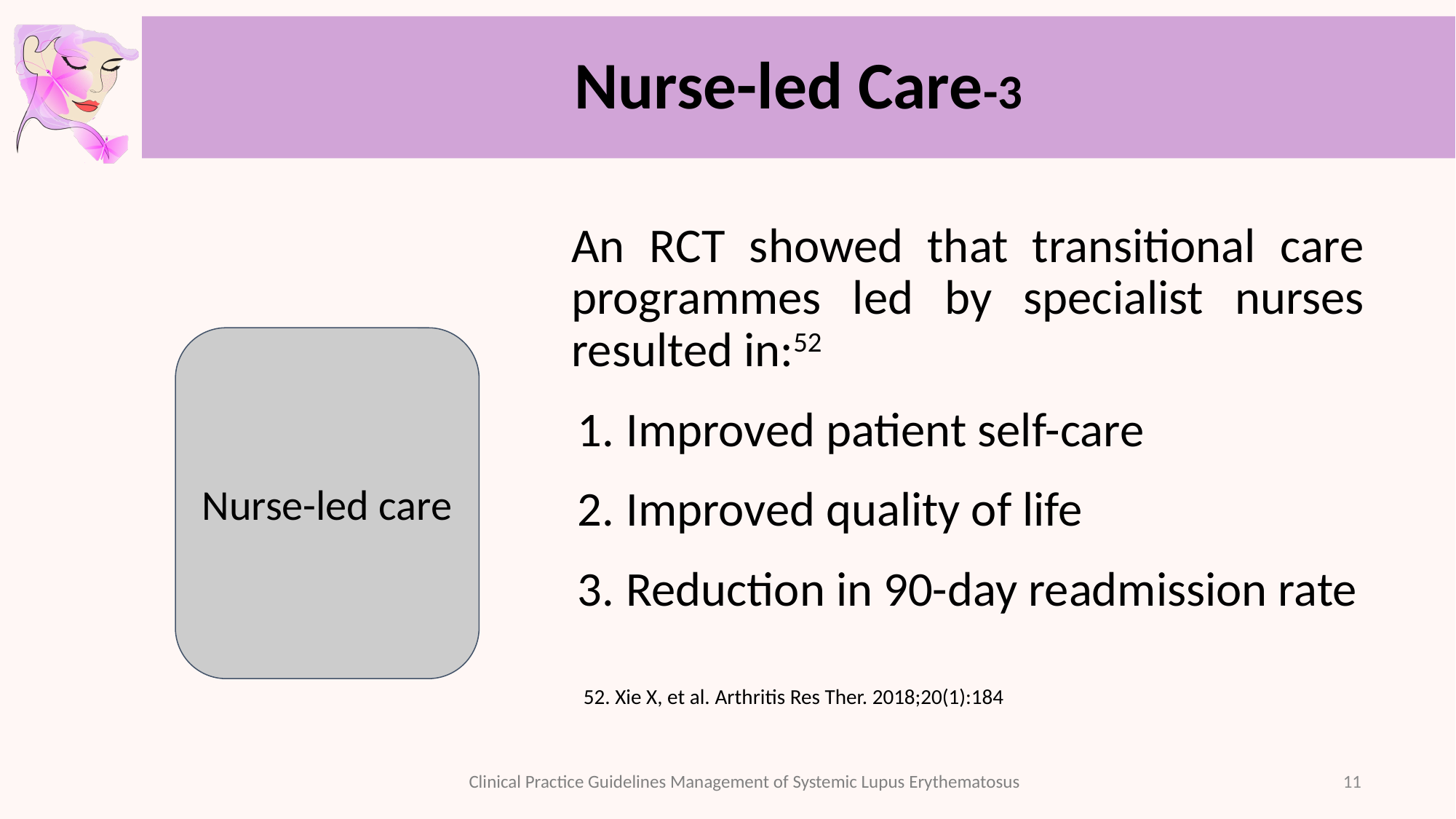

# Nurse-led Care-3
An RCT showed that transitional care programmes led by specialist nurses resulted in:52
Improved patient self-care
Improved quality of life
Reduction in 90-day readmission rate
Nurse-led care
52. Xie X, et al. Arthritis Res Ther. 2018;20(1):184
11